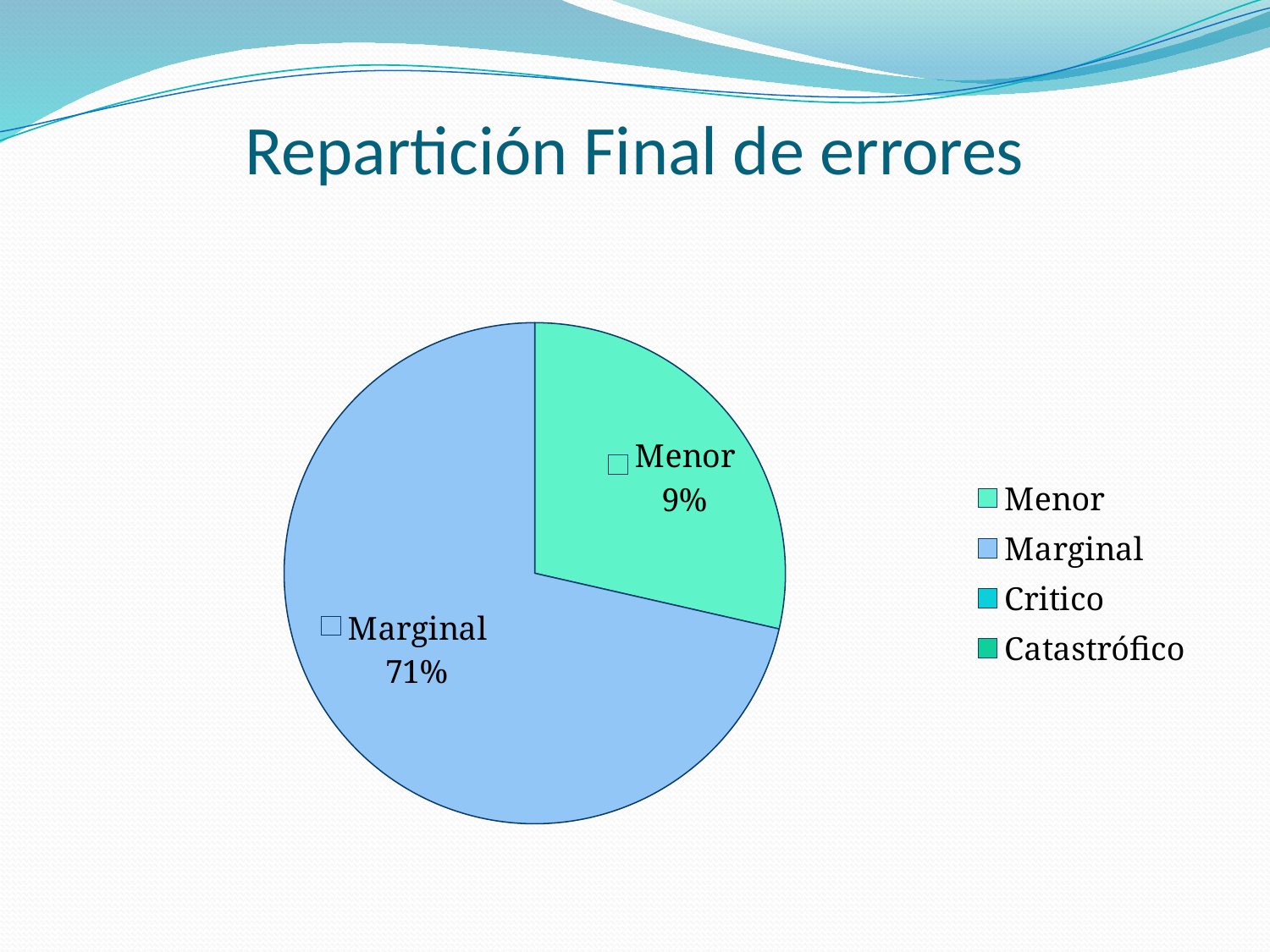

# Repartición Final de errores

### Chart

| Category |  |
|---|---|
| Menor | 2.0 |
| Marginal | 5.0 |
| Critico | 0.0 |
| Catastrófico | 0.0 |